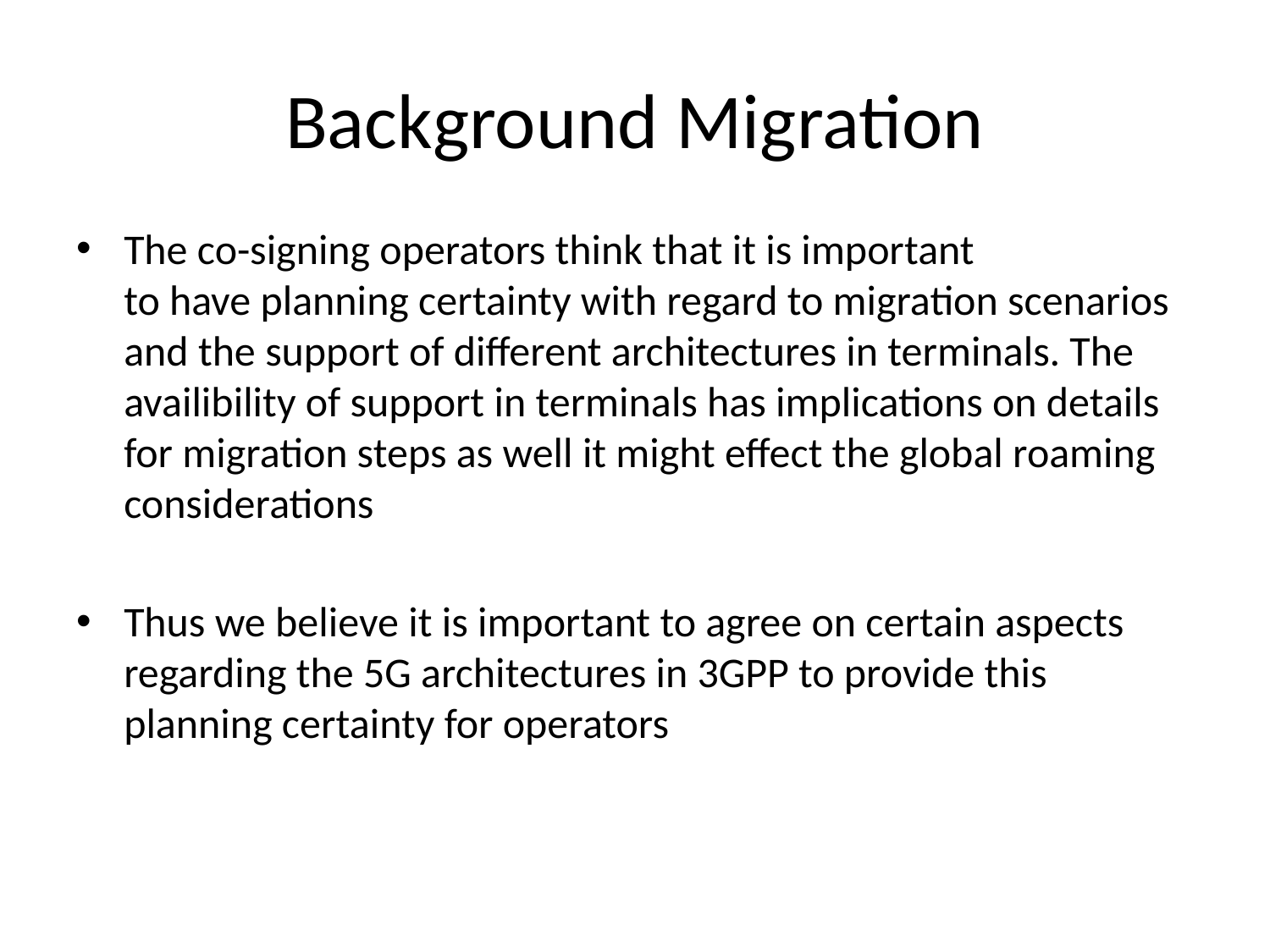

# Background Migration
The co-signing operators think that it is important
to have planning certainty with regard to migration scenarios and the support of different architectures in terminals. The availibility of support in terminals has implications on details for migration steps as well it might effect the global roaming considerations

Thus we believe it is important to agree on certain aspects regarding the 5G architectures in 3GPP to provide this planning certainty for operators